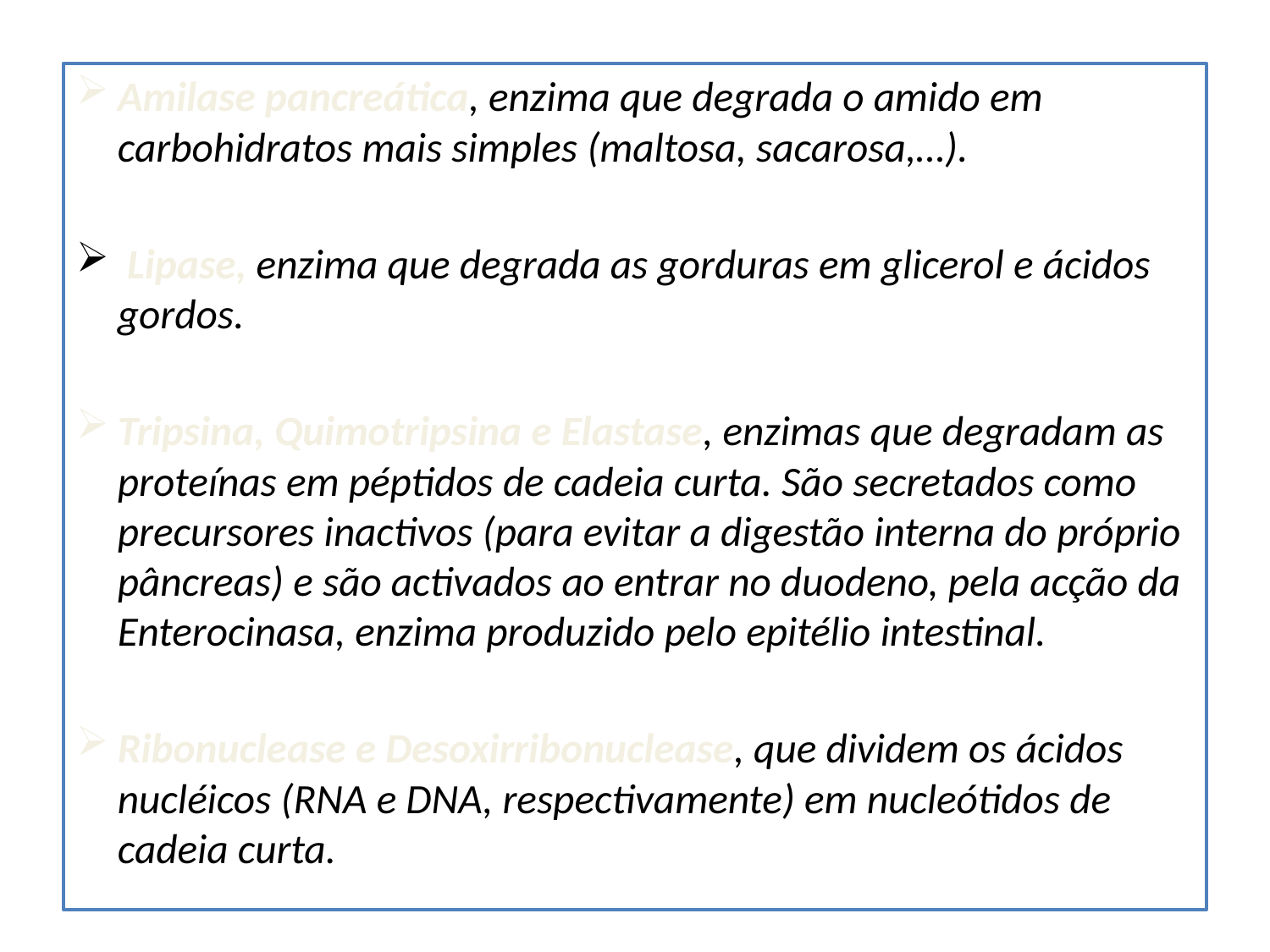

#
Amilase pancreática, enzima que degrada o amido em carbohidratos mais simples (maltosa, sacarosa,…).

 Lipase, enzima que degrada as gorduras em glicerol e ácidos gordos.

Tripsina, Quimotripsina e Elastase, enzimas que degradam as proteínas em péptidos de cadeia curta. São secretados como precursores inactivos (para evitar a digestão interna do próprio pâncreas) e são activados ao entrar no duodeno, pela acção da Enterocinasa, enzima produzido pelo epitélio intestinal.

Ribonuclease e Desoxirribonuclease, que dividem os ácidos nucléicos (RNA e DNA, respectivamente) em nucleótidos de cadeia curta.